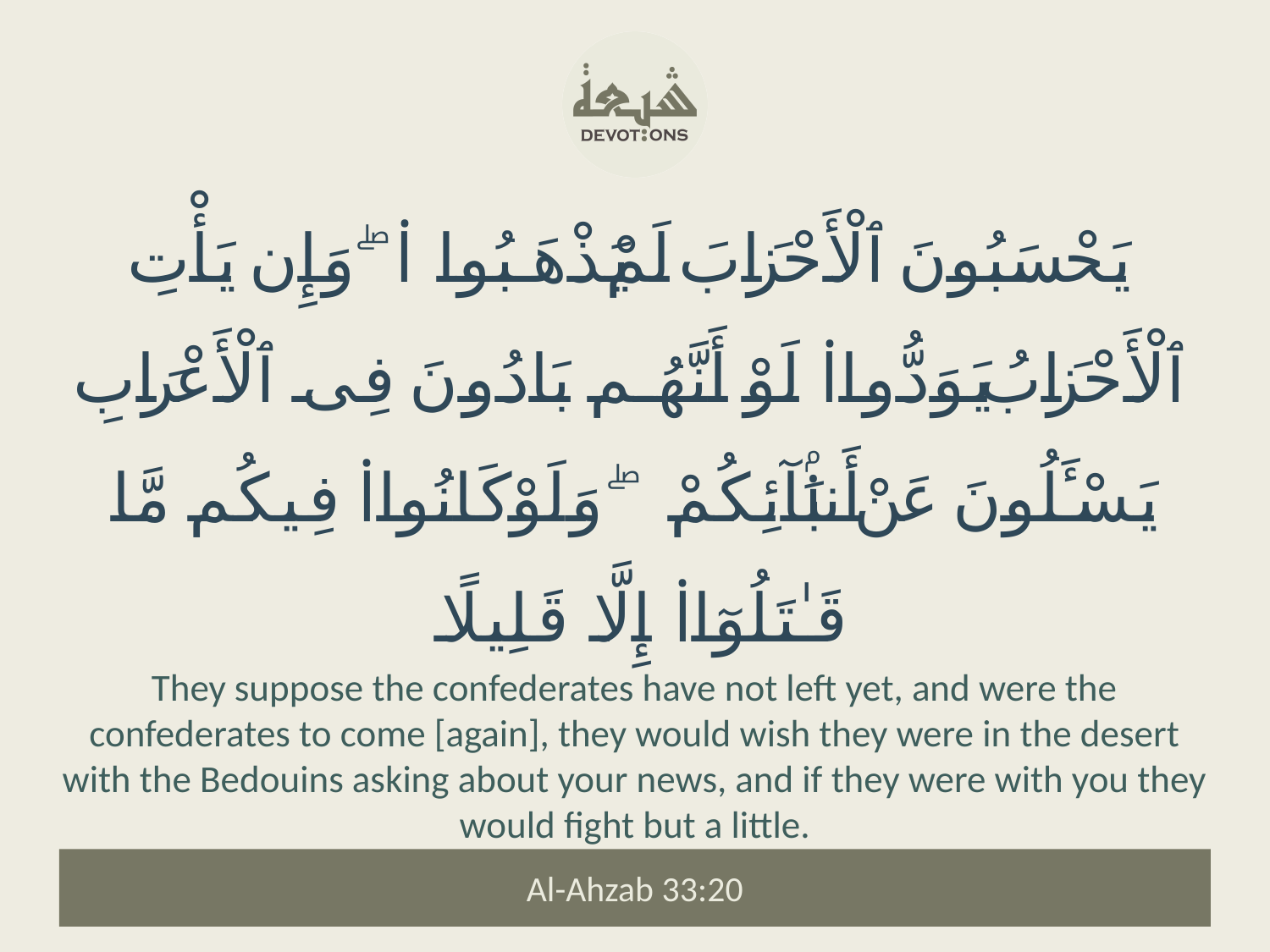

يَحْسَبُونَ ٱلْأَحْزَابَ لَمْ يَذْهَبُوا۟ ۖ وَإِن يَأْتِ ٱلْأَحْزَابُ يَوَدُّوا۟ لَوْ أَنَّهُم بَادُونَ فِى ٱلْأَعْرَابِ يَسْـَٔلُونَ عَنْ أَنۢبَآئِكُمْ ۖ وَلَوْ كَانُوا۟ فِيكُم مَّا قَـٰتَلُوٓا۟ إِلَّا قَلِيلًا
They suppose the confederates have not left yet, and were the confederates to come [again], they would wish they were in the desert with the Bedouins asking about your news, and if they were with you they would fight but a little.
Al-Ahzab 33:20